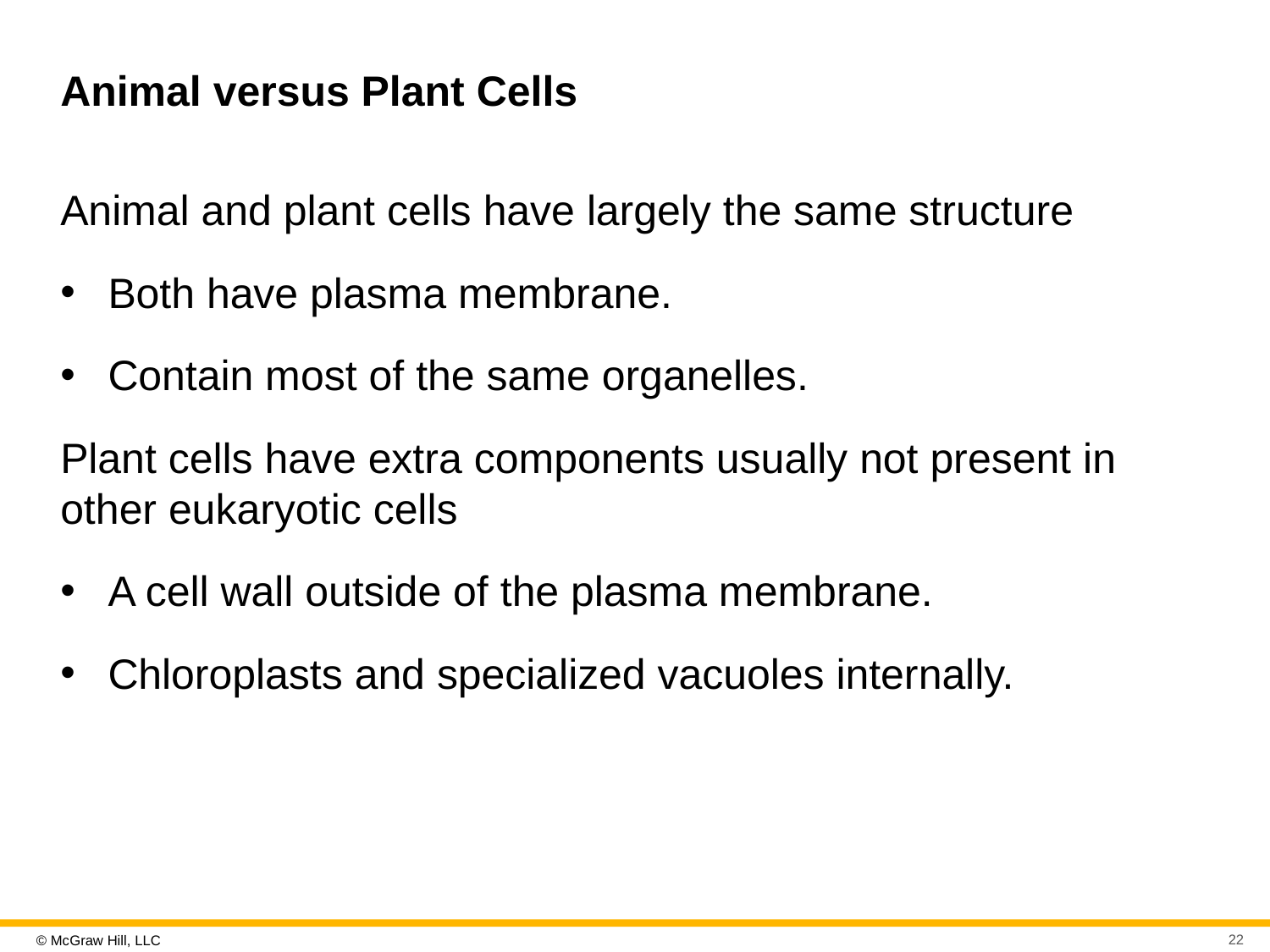

# Animal versus Plant Cells
Animal and plant cells have largely the same structure
Both have plasma membrane.
Contain most of the same organelles.
Plant cells have extra components usually not present in other eukaryotic cells
A cell wall outside of the plasma membrane.
Chloroplasts and specialized vacuoles internally.
22